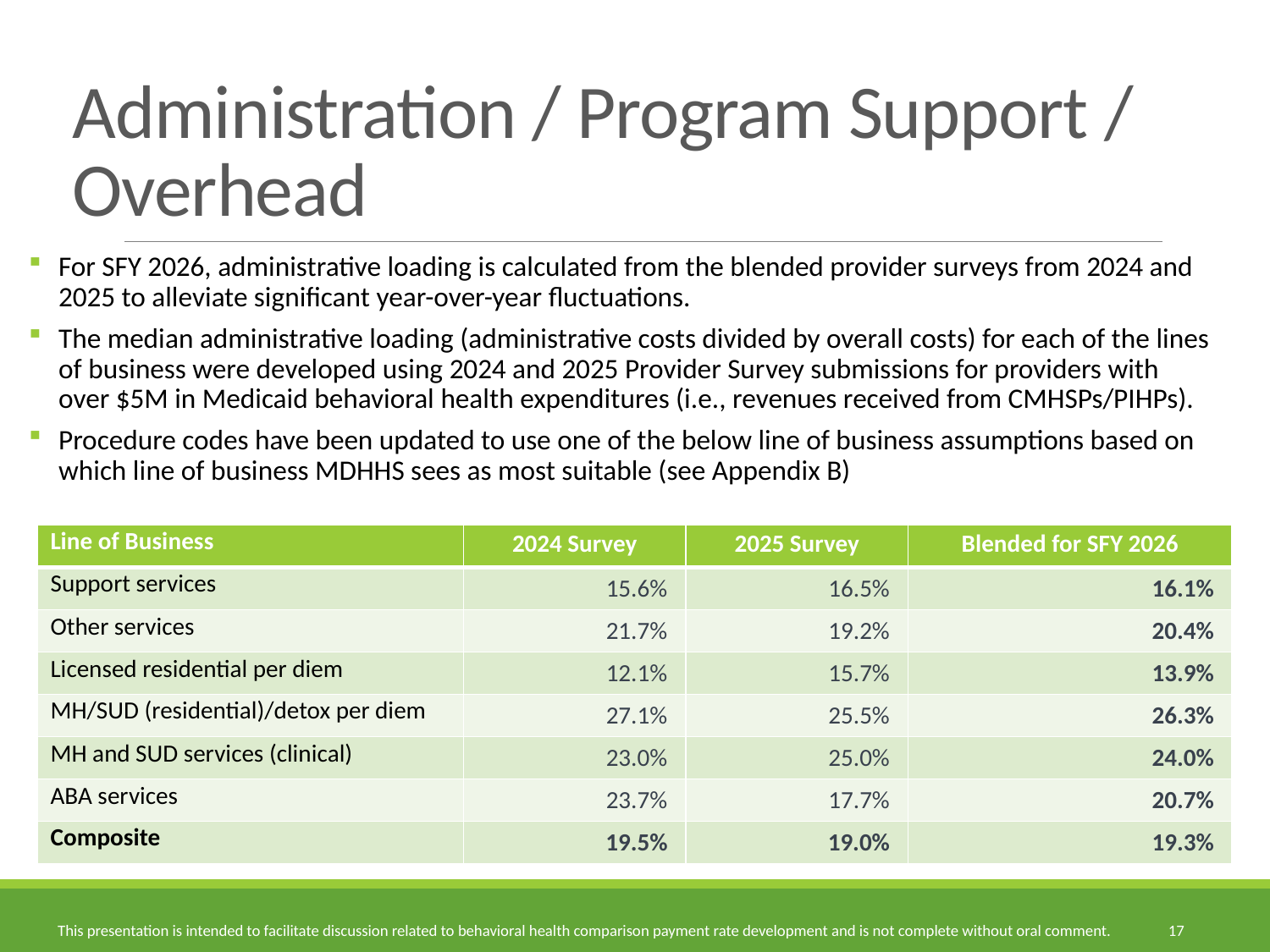

# Administration / Program Support / Overhead
For SFY 2026, administrative loading is calculated from the blended provider surveys from 2024 and 2025 to alleviate significant year-over-year fluctuations.
The median administrative loading (administrative costs divided by overall costs) for each of the lines of business were developed using 2024 and 2025 Provider Survey submissions for providers with over $5M in Medicaid behavioral health expenditures (i.e., revenues received from CMHSPs/PIHPs).
Procedure codes have been updated to use one of the below line of business assumptions based on which line of business MDHHS sees as most suitable (see Appendix B)
| Line of Business | 2024 Survey | 2025 Survey | Blended for SFY 2026 |
| --- | --- | --- | --- |
| Support services | 15.6% | 16.5% | 16.1% |
| Other services | 21.7% | 19.2% | 20.4% |
| Licensed residential per diem | 12.1% | 15.7% | 13.9% |
| MH/SUD (residential)/detox per diem | 27.1% | 25.5% | 26.3% |
| MH and SUD services (clinical) | 23.0% | 25.0% | 24.0% |
| ABA services | 23.7% | 17.7% | 20.7% |
| Composite | 19.5% | 19.0% | 19.3% |
17
This presentation is intended to facilitate discussion related to behavioral health comparison payment rate development and is not complete without oral comment.